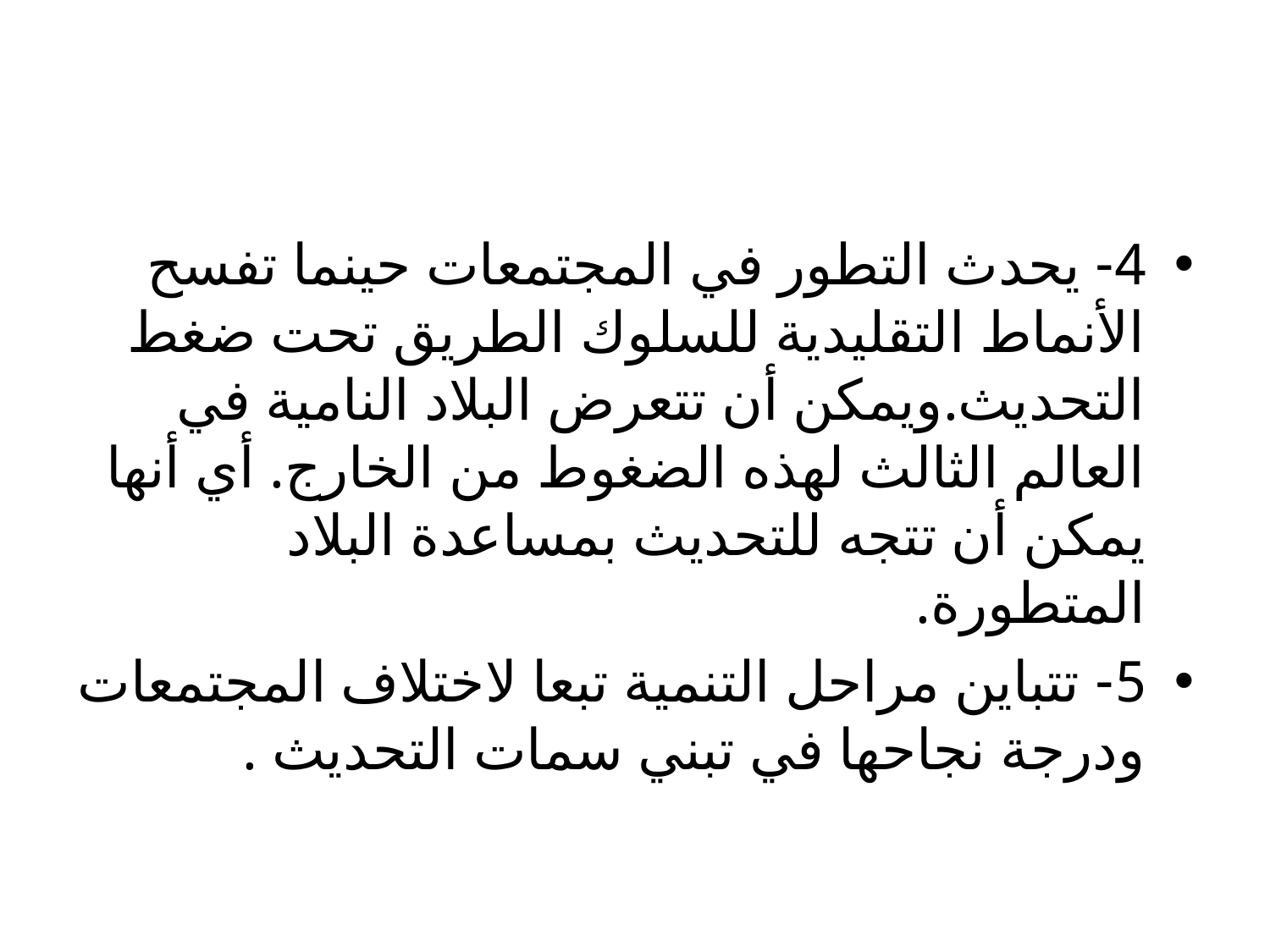

#
4- يحدث التطور في المجتمعات حينما تفسح الأنماط التقليدية للسلوك الطريق تحت ضغط التحديث.ويمكن أن تتعرض البلاد النامية في العالم الثالث لهذه الضغوط من الخارج. أي أنها يمكن أن تتجه للتحديث بمساعدة البلاد المتطورة.
5- تتباين مراحل التنمية تبعا لاختلاف المجتمعات ودرجة نجاحها في تبني سمات التحديث .